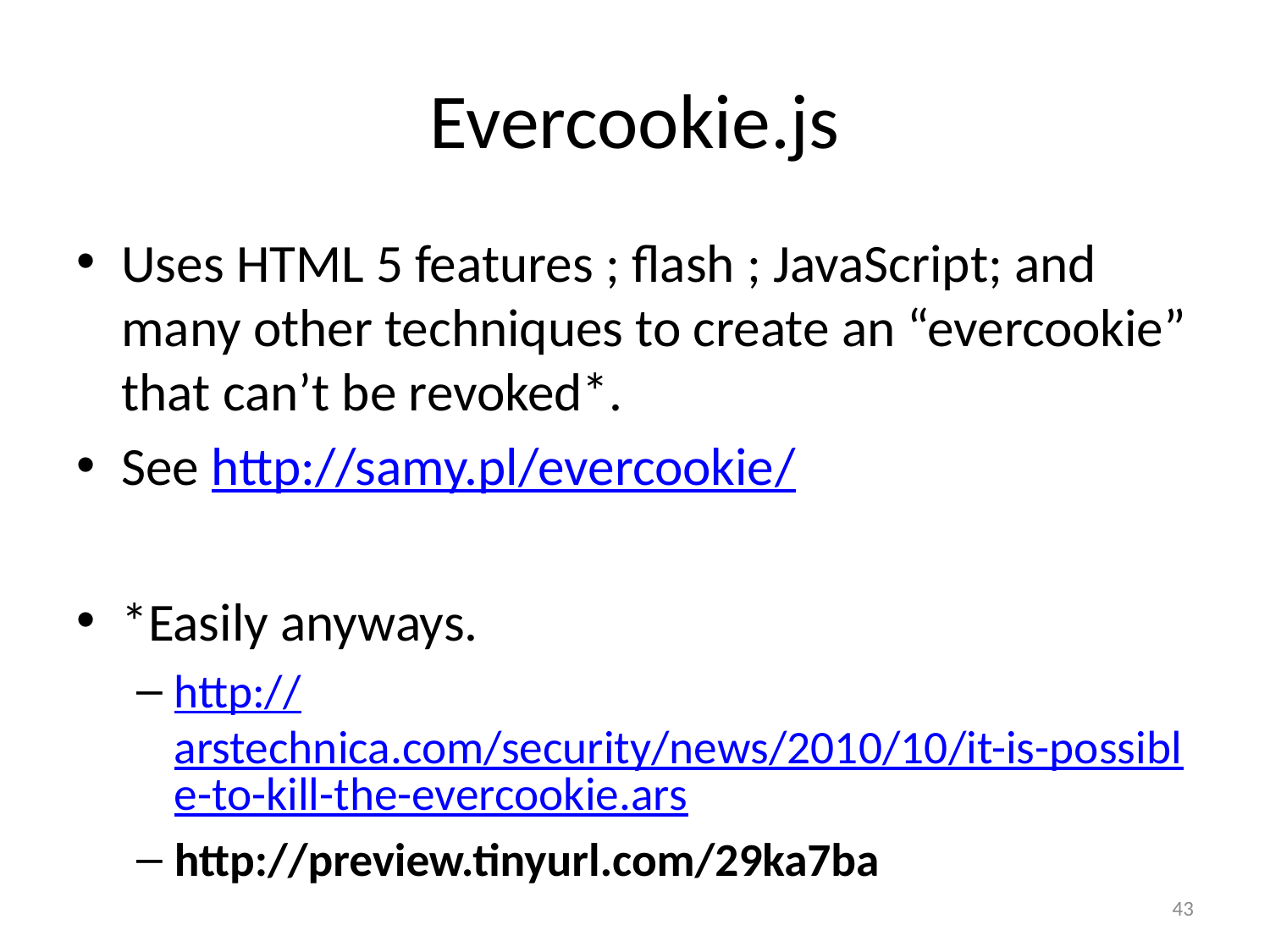

# Evercookie.js
Uses HTML 5 features ; flash ; JavaScript; and many other techniques to create an “evercookie” that can’t be revoked*.
See http://samy.pl/evercookie/

*Easily anyways.
http://arstechnica.com/security/news/2010/10/it-is-possible-to-kill-the-evercookie.ars
http://preview.tinyurl.com/29ka7ba

43